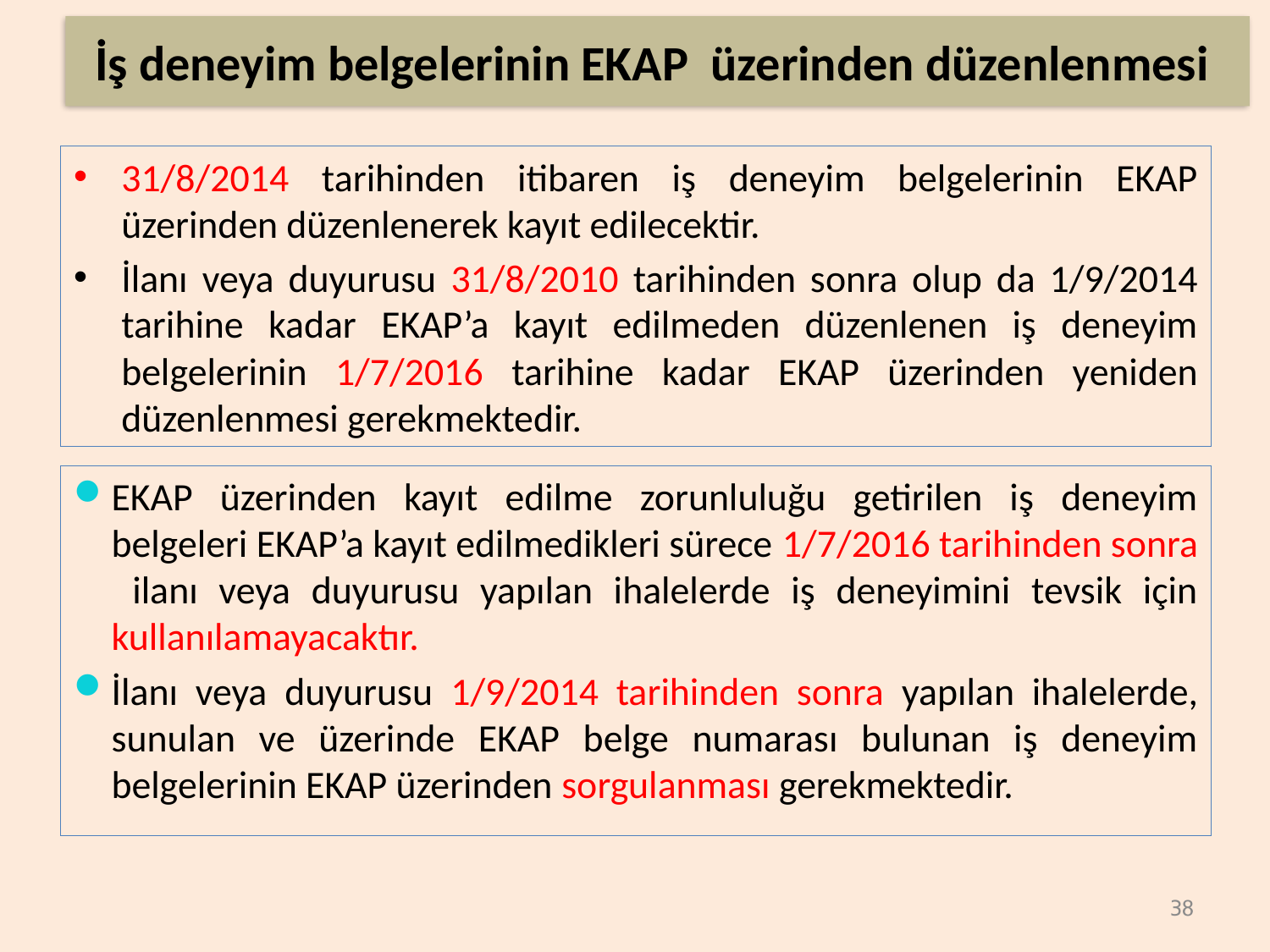

İş deneyim belgelerinin EKAP  üzerinden düzenlenmesi
31/8/2014 tarihinden itibaren iş deneyim belgelerinin EKAP üzerinden düzenlenerek kayıt edilecektir.
İlanı veya duyurusu 31/8/2010 tarihinden sonra olup da 1/9/2014 tarihine kadar EKAP’a kayıt edilmeden düzenlenen iş deneyim belgelerinin 1/7/2016 tarihine kadar EKAP üzerinden yeniden düzenlenmesi gerekmektedir.

EKAP üzerinden kayıt edilme zorunluluğu getirilen iş deneyim belgeleri EKAP’a kayıt edilmedikleri sürece 1/7/2016 tarihinden sonra  ilanı veya duyurusu yapılan ihalelerde iş deneyimini tevsik için kullanılamayacaktır.
İlanı veya duyurusu 1/9/2014 tarihinden sonra yapılan ihalelerde, sunulan ve üzerinde EKAP belge numarası bulunan iş deneyim belgelerinin EKAP üzerinden sorgulanması gerekmektedir.
38